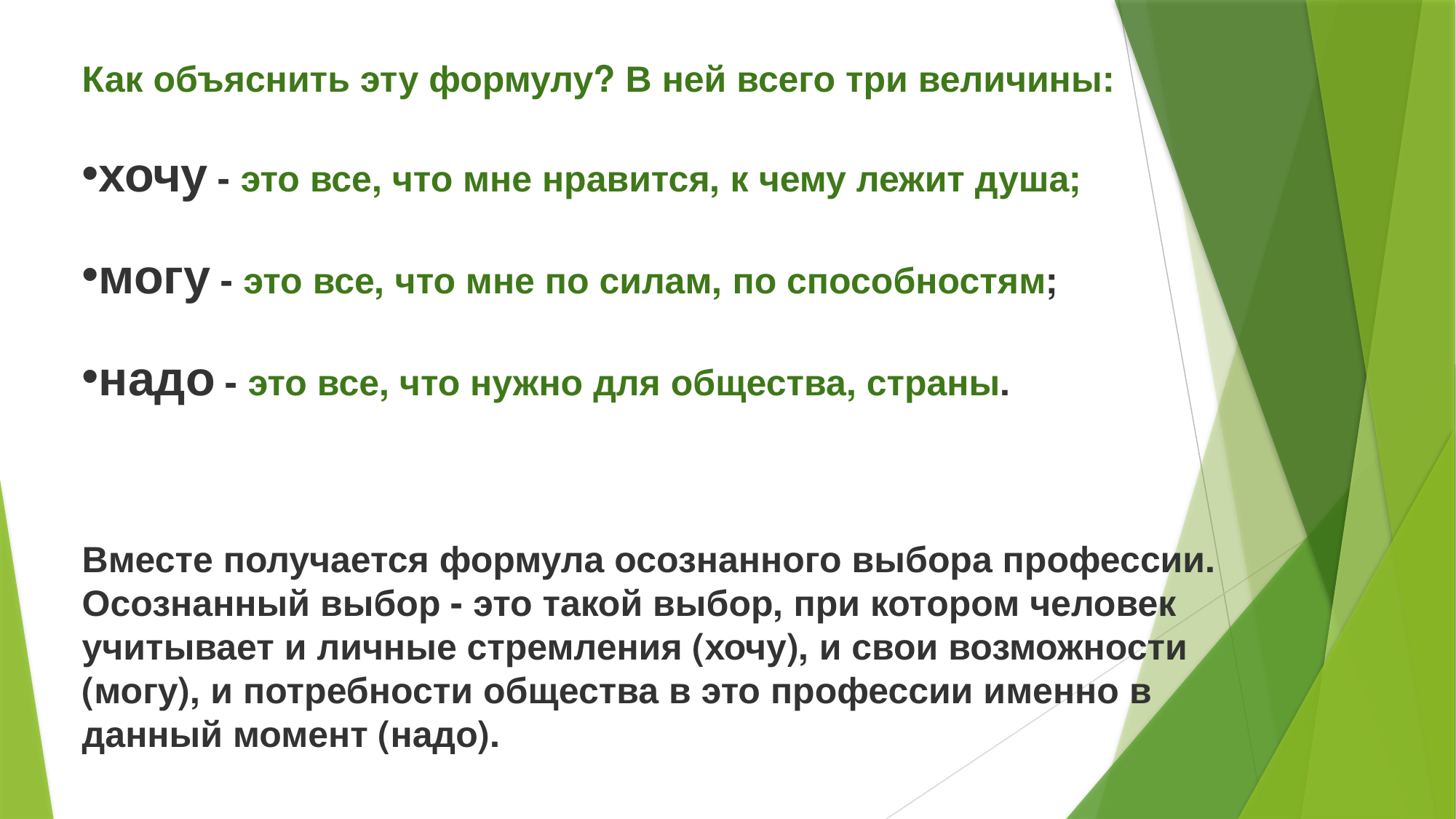

Как объяснить эту формулу? В ней всего три величины:

хочу - это все, что мне нравится, к чему лежит душа;

могу - это все, что мне по силам, по способностям;

надо - это все, что нужно для общества, страны.

Вместе получается формула осознанного выбора профессии. Осознанный выбор - это такой выбор, при котором человек учитывает и личные стремления (хочу), и свои возможности (могу), и потребности общества в это профессии именно в данный момент (надо).